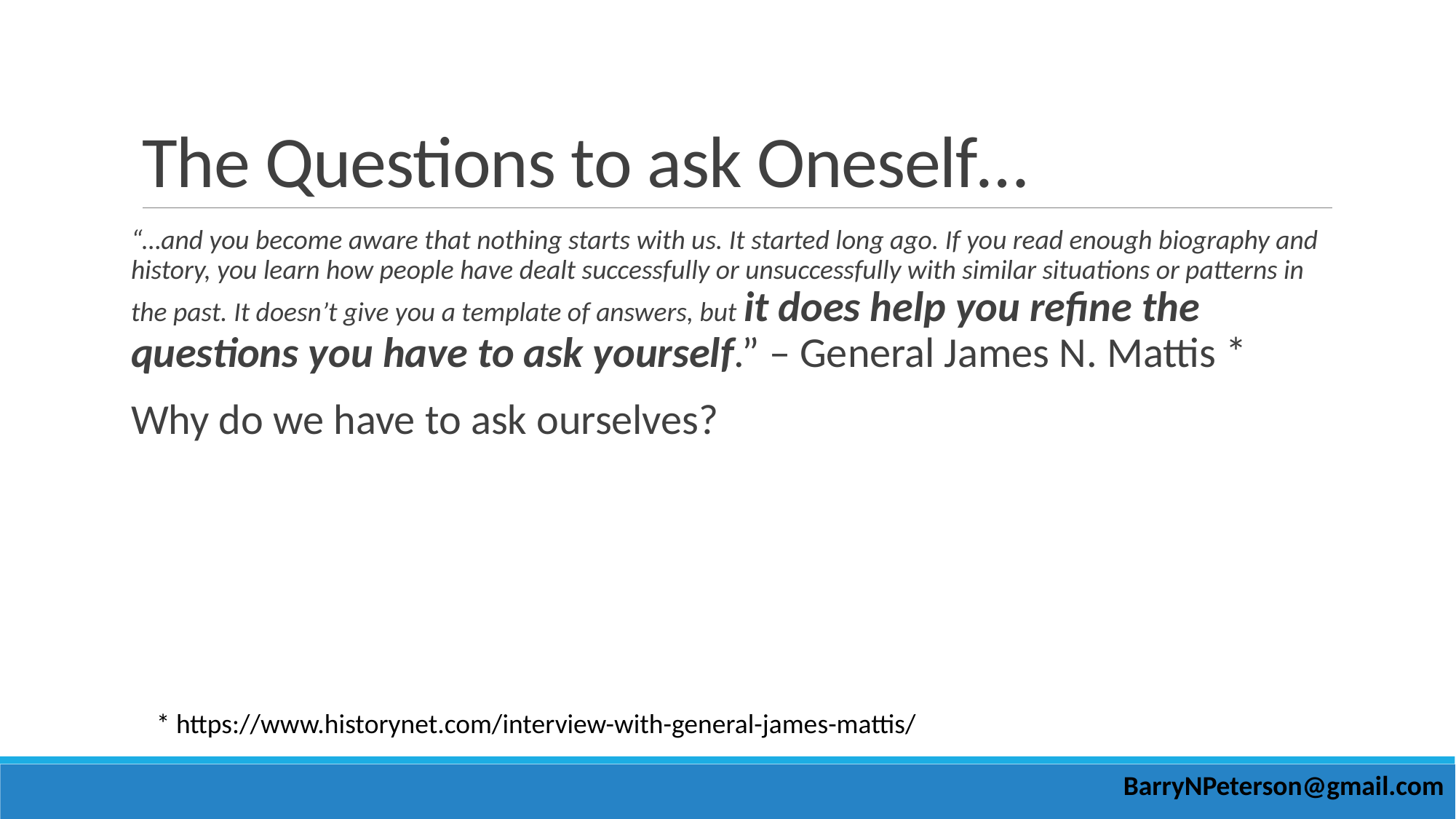

# The Questions to ask Oneself…
“…and you become aware that nothing starts with us. It started long ago. If you read enough biography and history, you learn how people have dealt successfully or unsuccessfully with similar situations or patterns in the past. It doesn’t give you a template of answers, but it does help you refine the questions you have to ask yourself.” – General James N. Mattis *
Why do we have to ask ourselves?

* https://www.historynet.com/interview-with-general-james-mattis/
BarryNPeterson@gmail.com